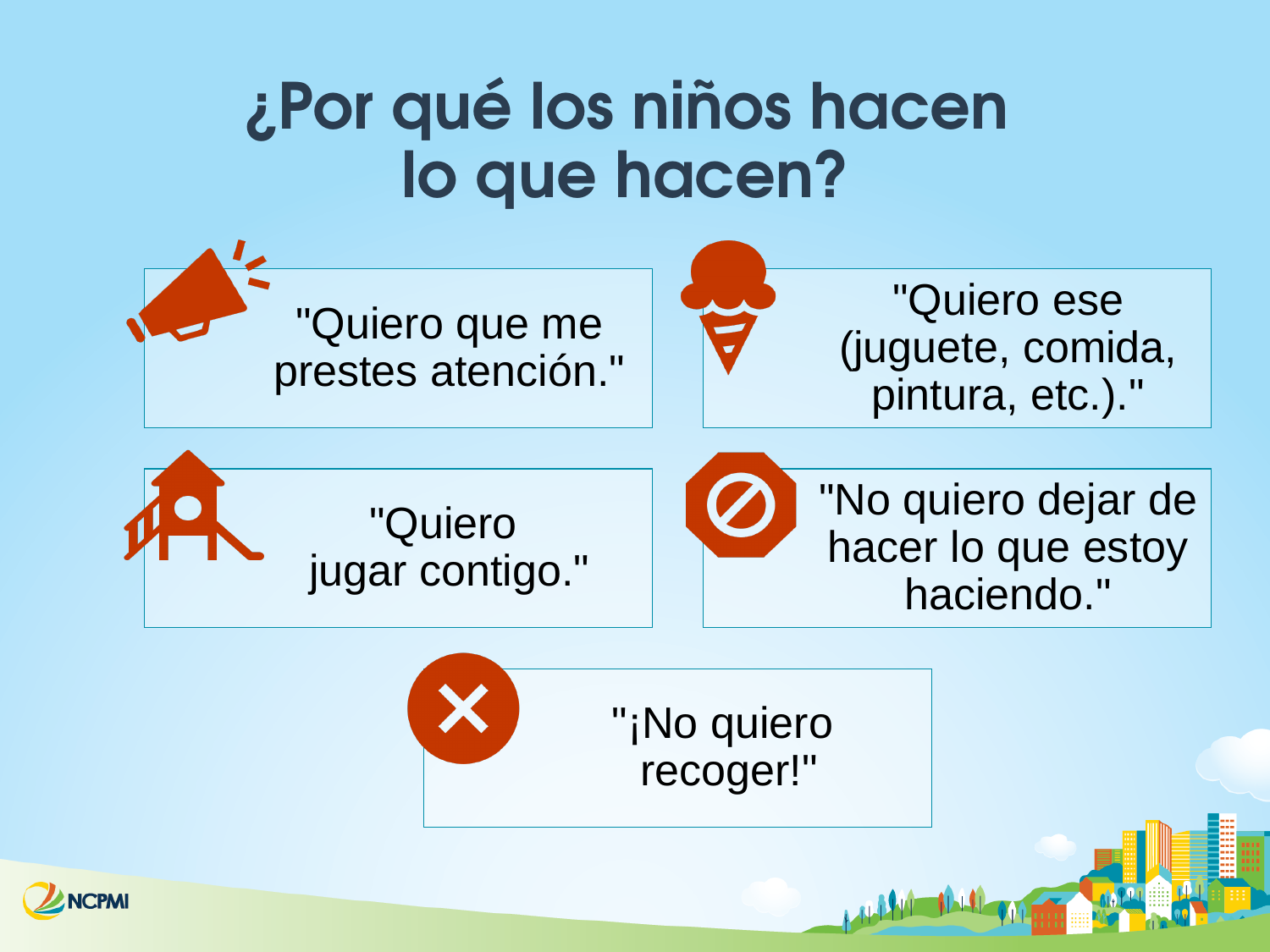

# ¿Por qué los niños hacen lo que hacen?

"Quiero que me prestes atención."
"Quiero ese (juguete, comida, pintura, etc.)."

"Quiero
jugar contigo."
"No quiero dejar de hacer lo que estoy haciendo."

"¡No quiero
recoger!"